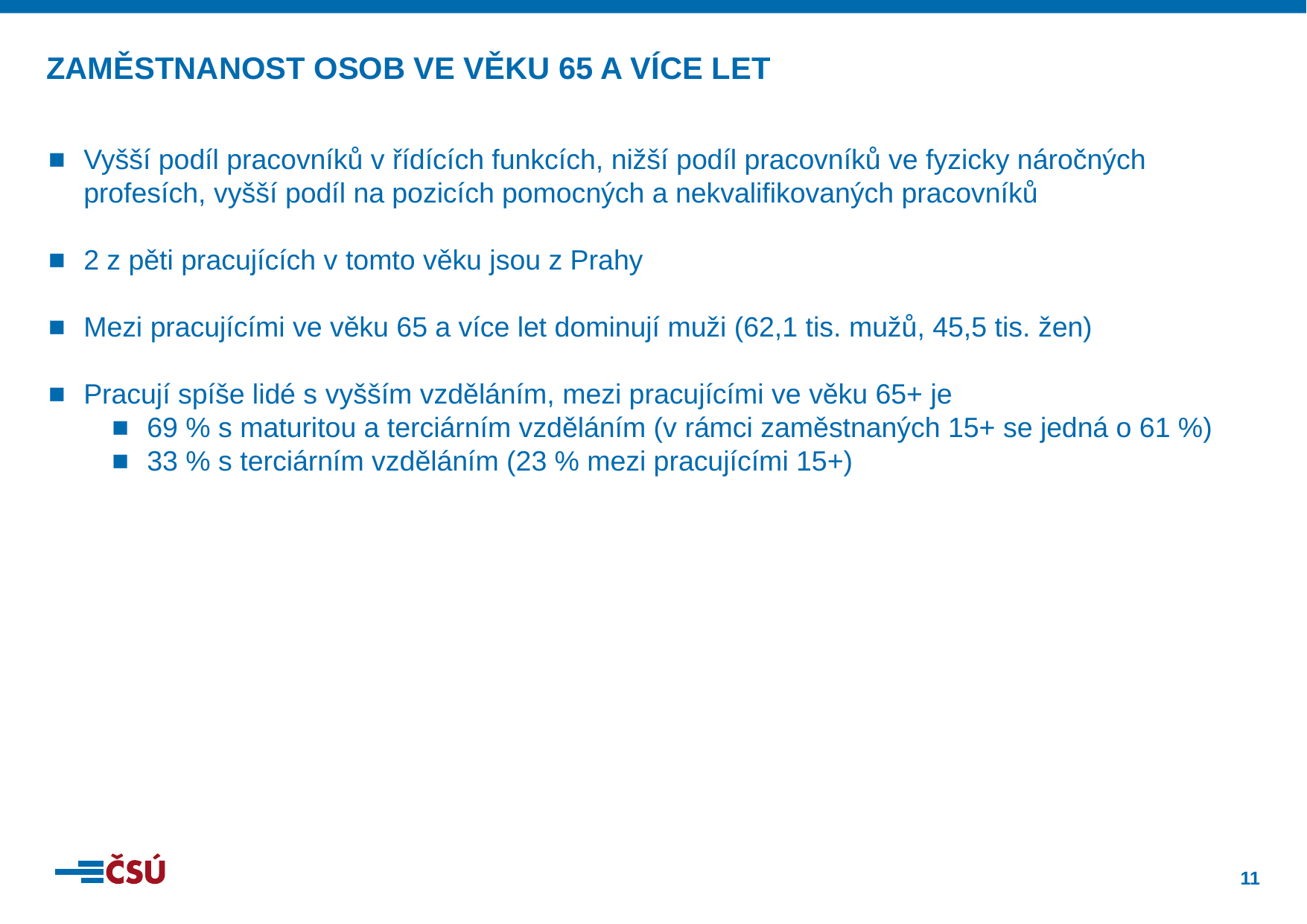

ZAMĚSTNANOST OSOB VE VĚKU 65 A VÍCE LET

Vyšší podíl pracovníků v řídících funkcích, nižší podíl pracovníků ve fyzicky náročných profesích, vyšší podíl na pozicích pomocných a nekvalifikovaných pracovníků

2 z pěti pracujících v tomto věku jsou z Prahy

Mezi pracujícími ve věku 65 a více let dominují muži (62,1 tis. mužů, 45,5 tis. žen)

Pracují spíše lidé s vyšším vzděláním, mezi pracujícími ve věku 65+ je
69 % s maturitou a terciárním vzděláním (v rámci zaměstnaných 15+ se jedná o 61 %)
33 % s terciárním vzděláním (23 % mezi pracujícími 15+)